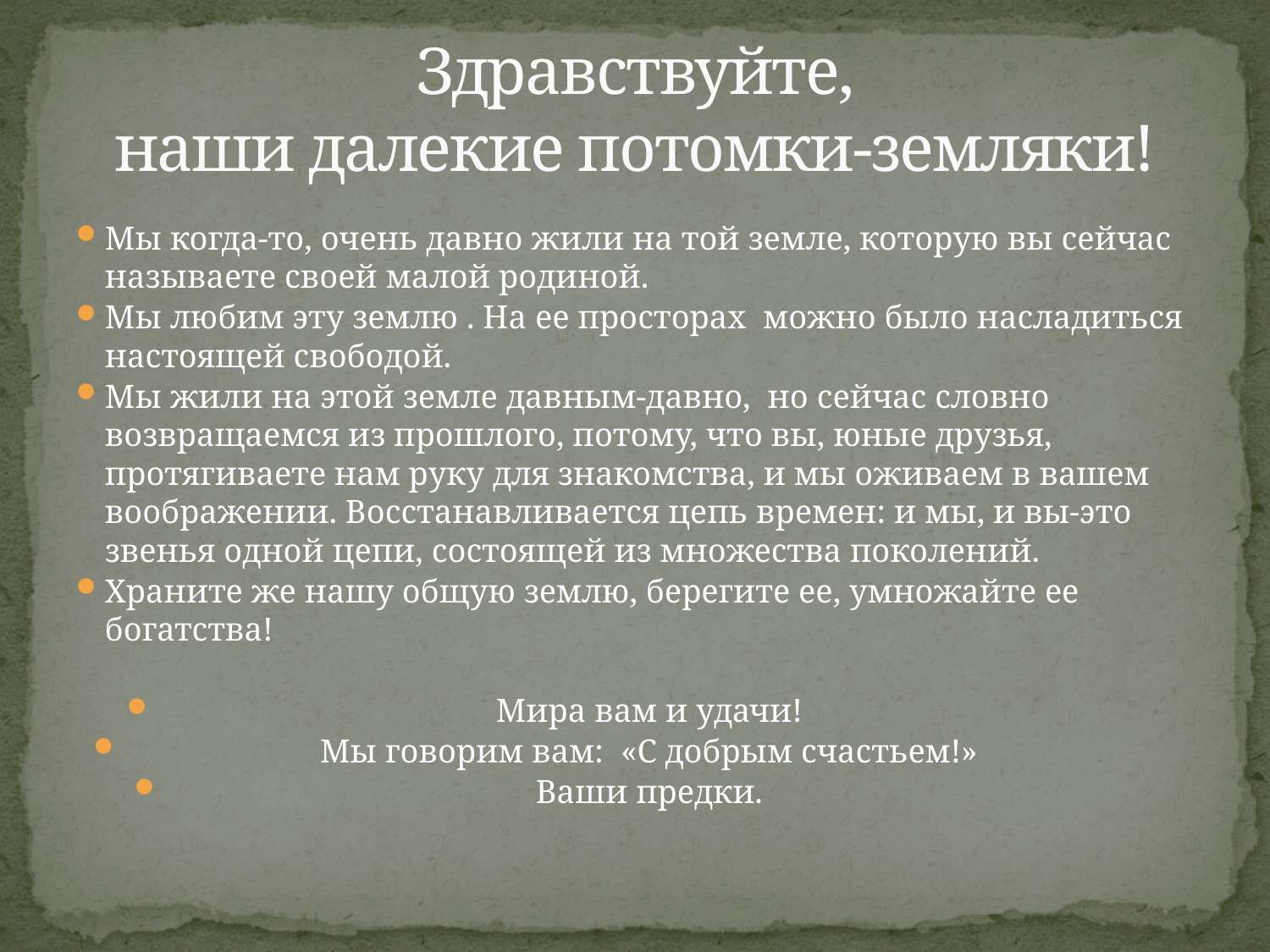

# Здравствуйте, наши далекие потомки-земляки!
Мы когда-то, очень давно жили на той земле, которую вы сейчас называете своей малой родиной.
Мы любим эту землю . На ее просторах  можно было насладиться настоящей свободой.
Мы жили на этой земле давным-давно,  но сейчас словно возвращаемся из прошлого, потому, что вы, юные друзья, протягиваете нам руку для знакомства, и мы оживаем в вашем воображении. Восстанавливается цепь времен: и мы, и вы-это звенья одной цепи, состоящей из множества поколений.
Храните же нашу общую землю, берегите ее, умножайте ее богатства!

Мира вам и удачи!
Мы говорим вам:  «С добрым счастьем!»
Ваши предки.